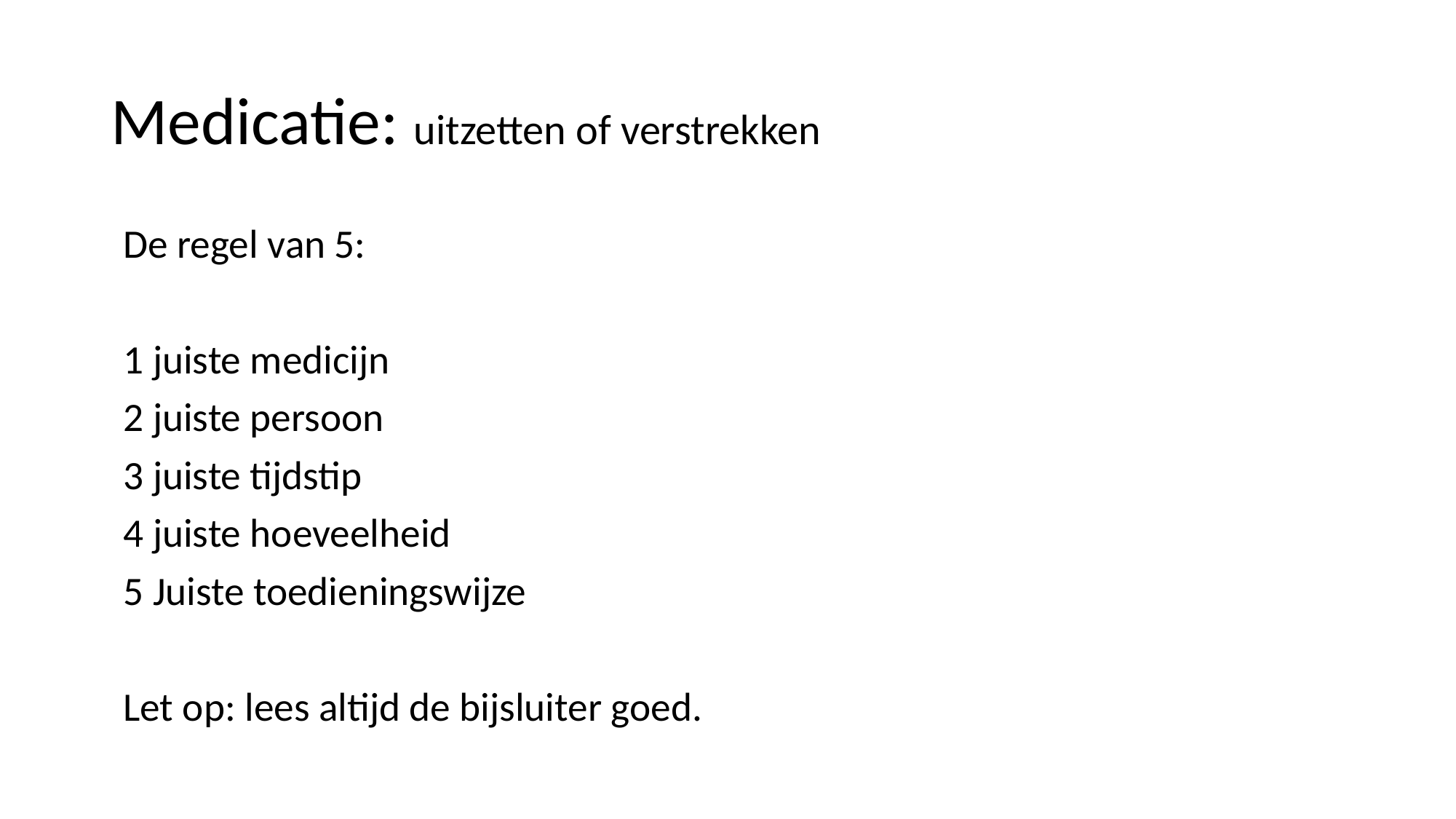

# Medicatie: uitzetten of verstrekken
De regel van 5:

1 juiste medicijn
2 juiste persoon
3 juiste tijdstip
4 juiste hoeveelheid
5 Juiste toedieningswijze

Let op: lees altijd de bijsluiter goed.